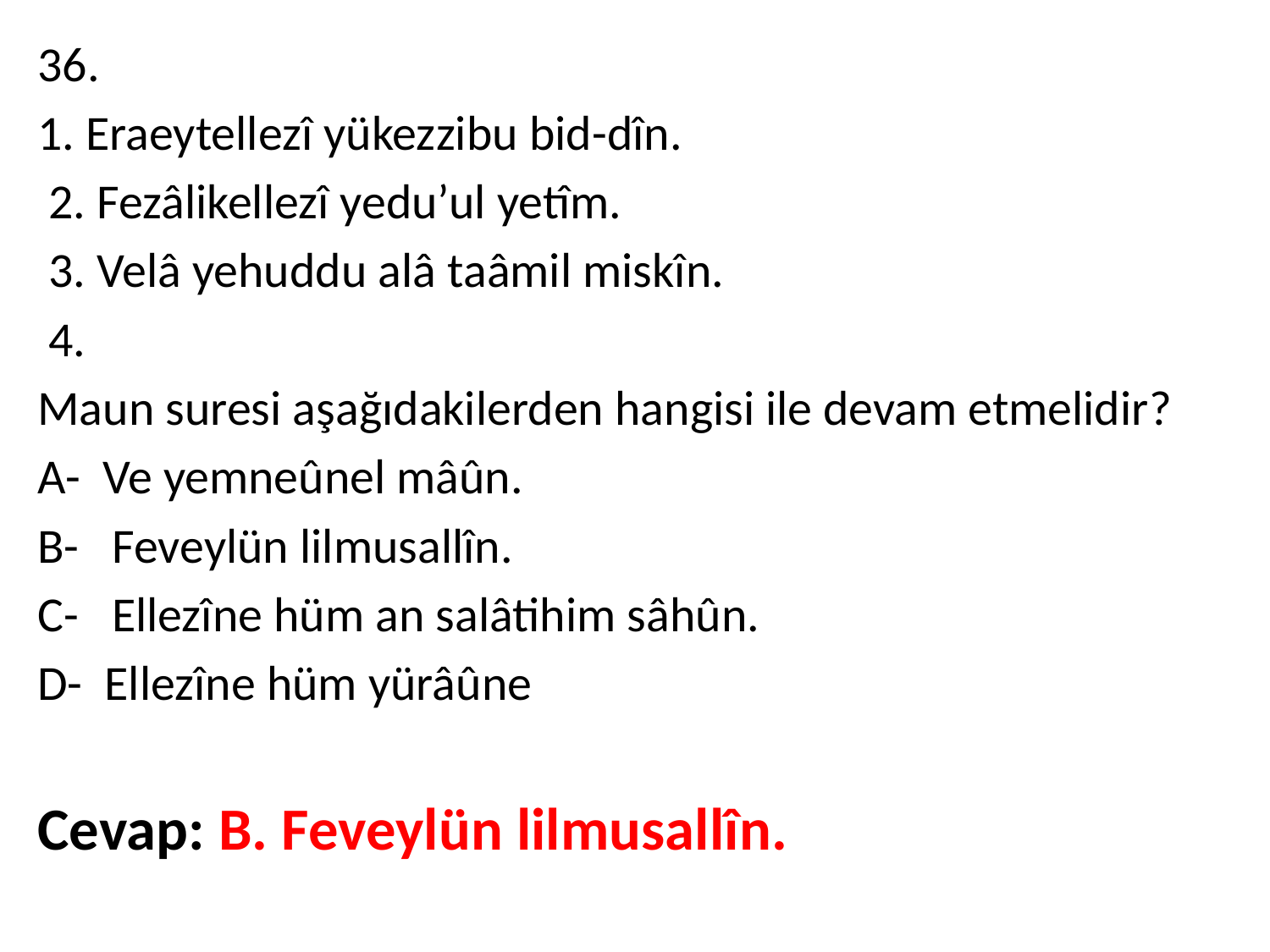

36.
1. Eraeytellezî yükezzibu bid-dîn.
 2. Fezâlikellezî yedu’ul yetîm.
 3. Velâ yehuddu alâ taâmil miskîn.
 4.
Maun suresi aşağıdakilerden hangisi ile devam etmelidir?
A-  Ve yemneûnel mâûn.
B-   Feveylün lilmusallîn.
C-   Ellezîne hüm an salâtihim sâhûn.
D-  Ellezîne hüm yürâûne

Cevap: B. Feveylün lilmusallîn.